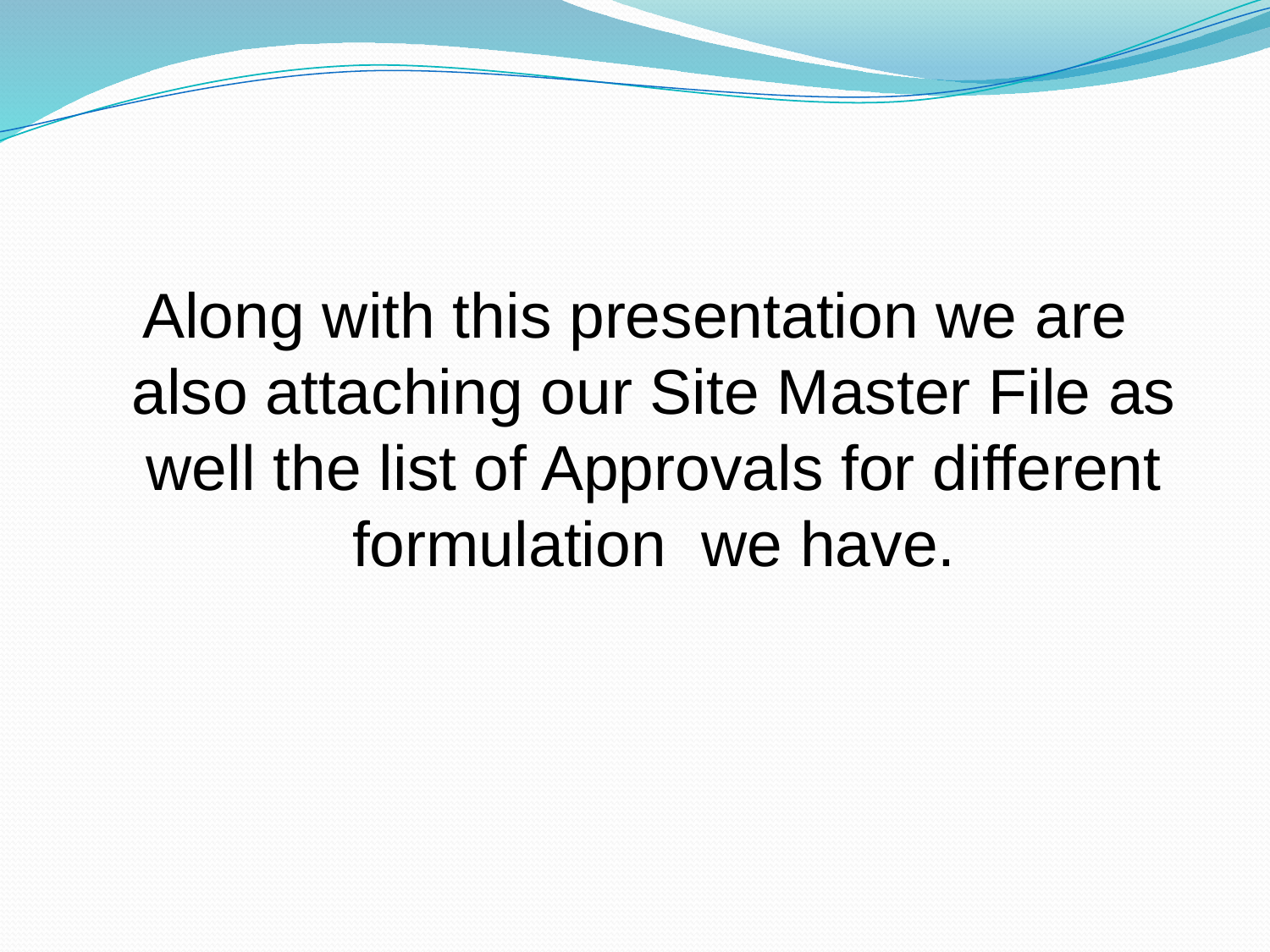

#
Along with this presentation we are also attaching our Site Master File as well the list of Approvals for different formulation  we have.